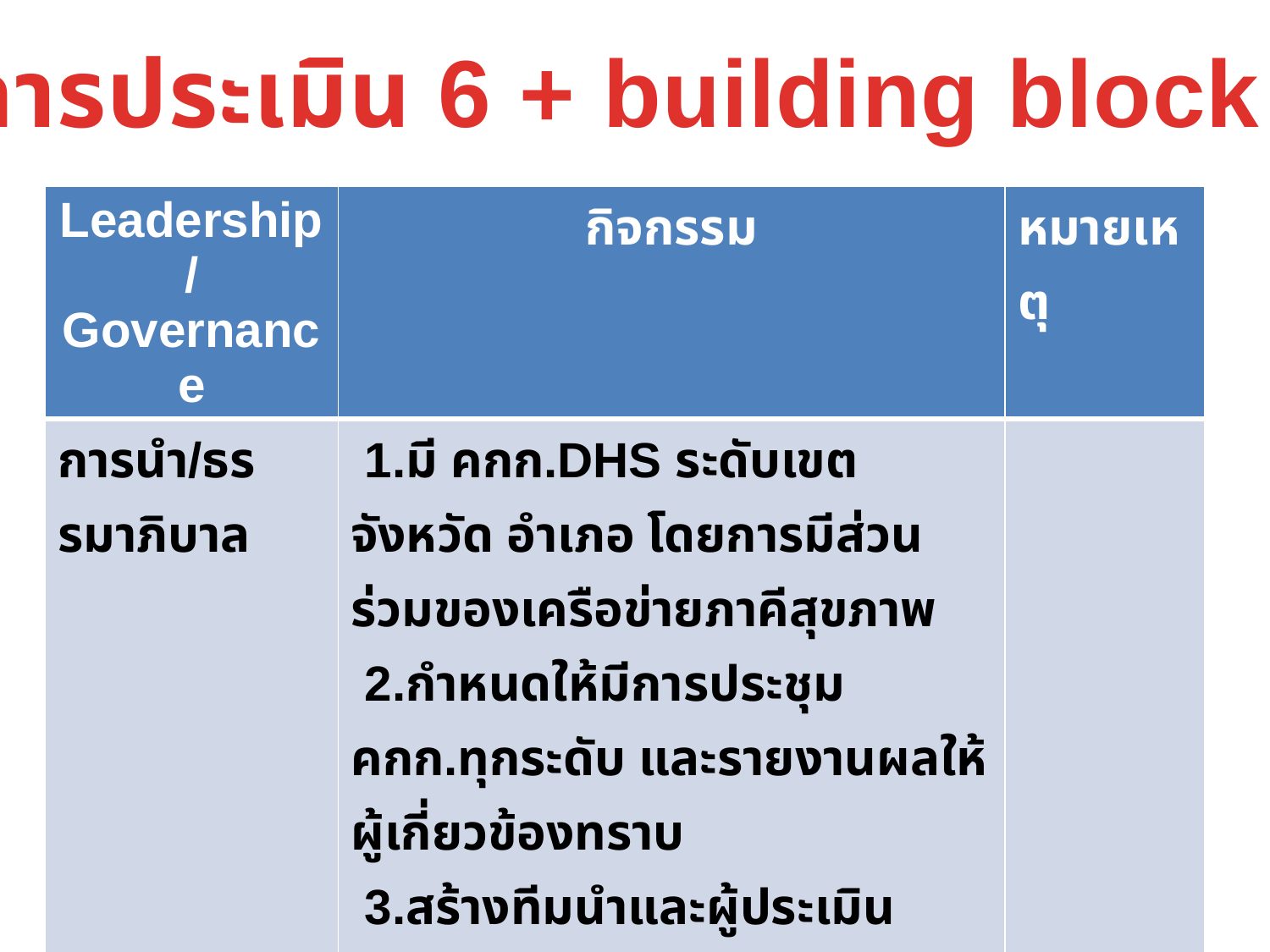

การประเมิน 6 + building block
| Leadership/ Governance | กิจกรรม | หมายเหตุ |
| --- | --- | --- |
| การนำ/ธรรมาภิบาล | 1.มี คกก.DHS ระดับเขต จังหวัด อำเภอ โดยการมีส่วนร่วมของเครือข่ายภาคีสุขภาพ 2.กำหนดให้มีการประชุม คกก.ทุกระดับ และรายงานผลให้ผู้เกี่ยวข้องทราบ 3.สร้างทีมนำและผู้ประเมินรับรองคุณภาพ - ระดับจังหวัด พัฒนาต่อยอดจากทีมประเมิน PCA อำเภอละ 2 คน (รพ.1/สสอ.1) 4. การกำกับติดตาม ประเมินผลระดับเขต/จังหวัด/อำเภอ 5. บริหารจัดการโครงการแบบมีส่วนร่วม |  |